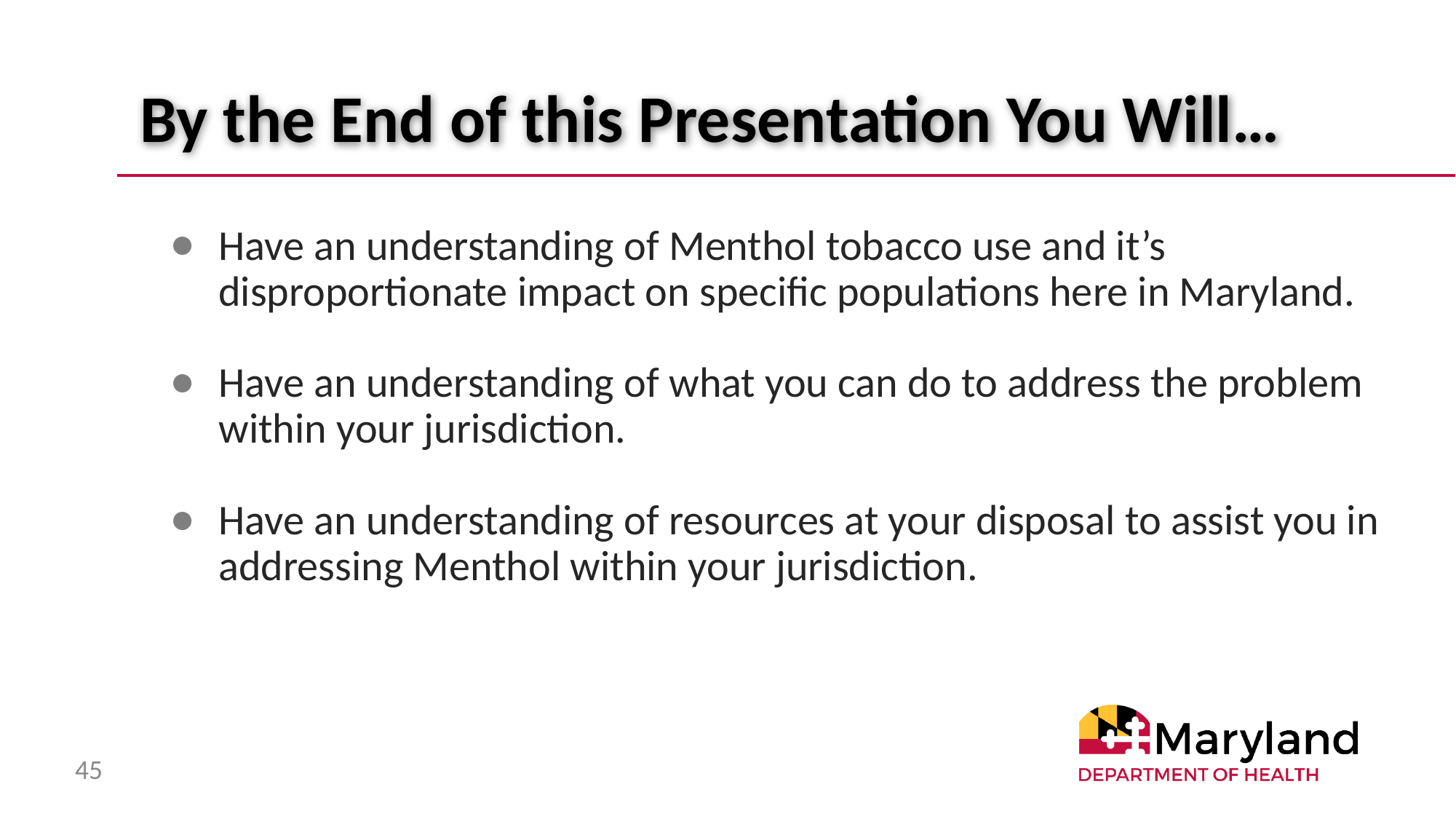

# By the End of this Presentation You Will…
Have an understanding of Menthol tobacco use and it’s disproportionate impact on specific populations here in Maryland.

Have an understanding of what you can do to address the problem within your jurisdiction.

Have an understanding of resources at your disposal to assist you in addressing Menthol within your jurisdiction.
45